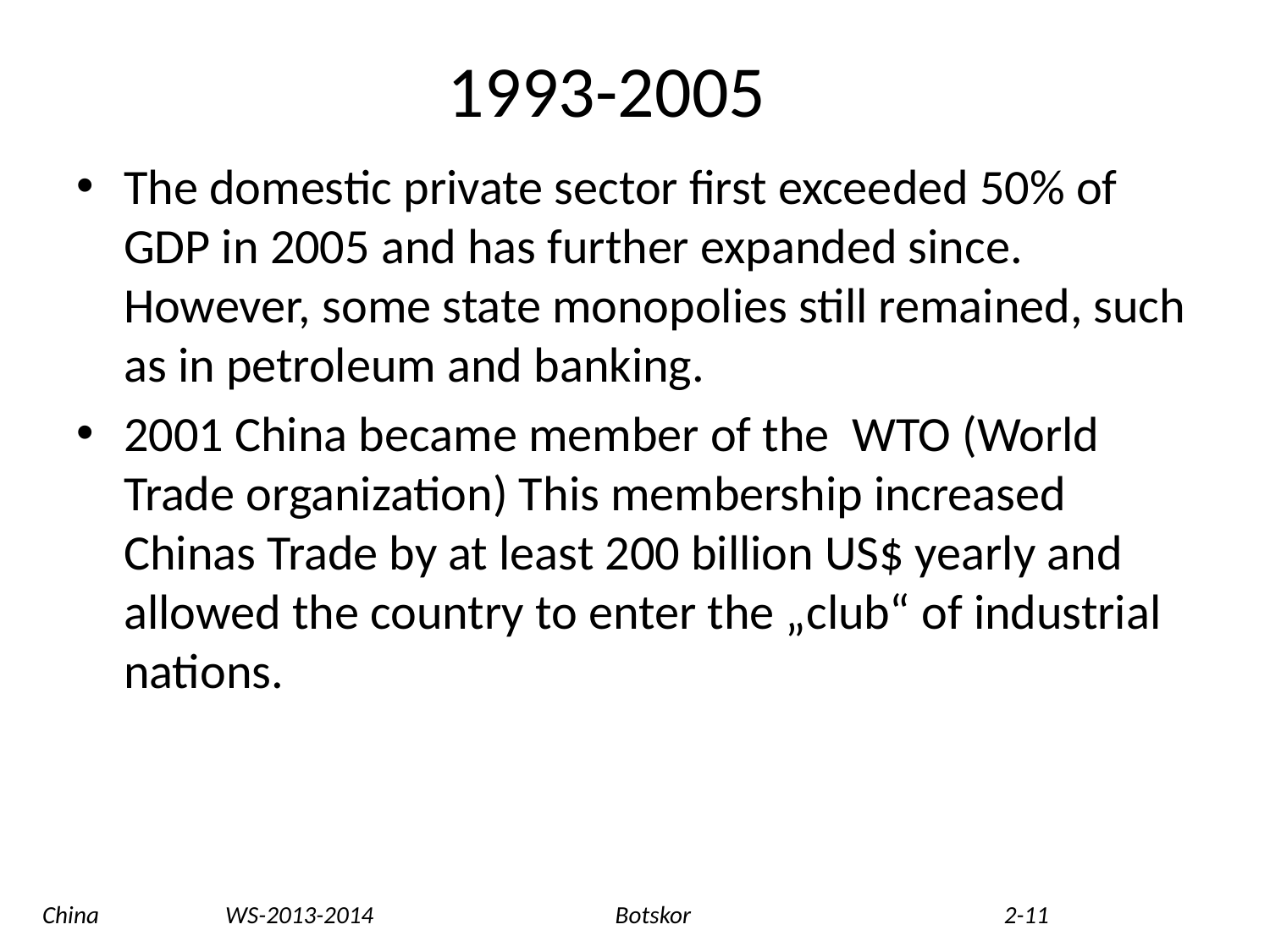

# 1993-2005
The domestic private sector first exceeded 50% of GDP in 2005 and has further expanded since. However, some state monopolies still remained, such as in petroleum and banking.
2001 China became member of the  WTO (World Trade organization) This membership increased Chinas Trade by at least 200 billion US$ yearly and allowed the country to enter the „club“ of industrial nations.

China                       WS-2013-2014                                            Botskor                                                         2-11